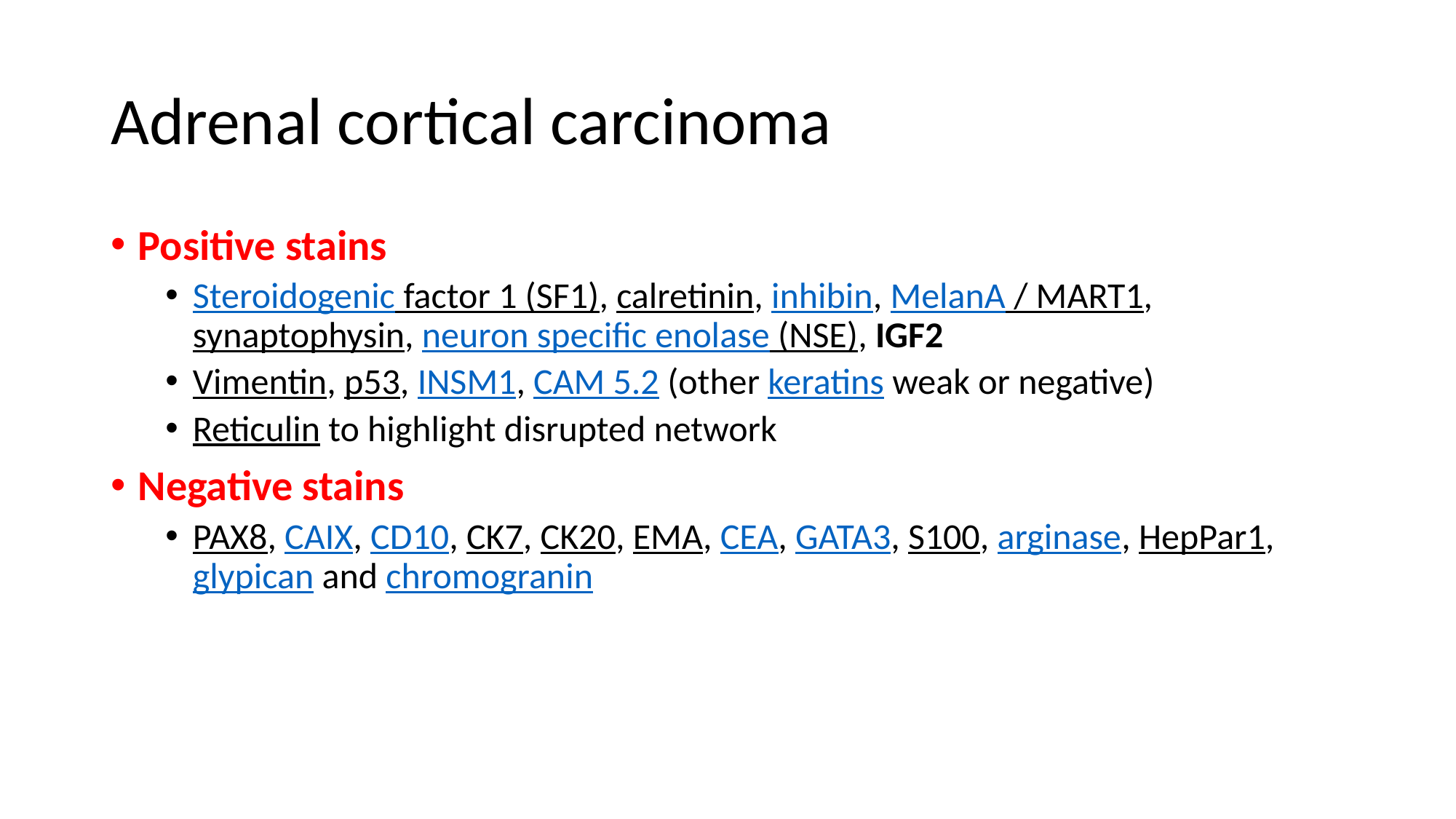

# Adrenal cortical carcinoma
Positive stains
Steroidogenic factor 1 (SF1), calretinin, inhibin, MelanA / MART1, synaptophysin, neuron specific enolase (NSE), IGF2
Vimentin, p53, INSM1, CAM 5.2 (other keratins weak or negative)
Reticulin to highlight disrupted network
Negative stains
PAX8, CAIX, CD10, CK7, CK20, EMA, CEA, GATA3, S100, arginase, HepPar1, glypican and chromogranin